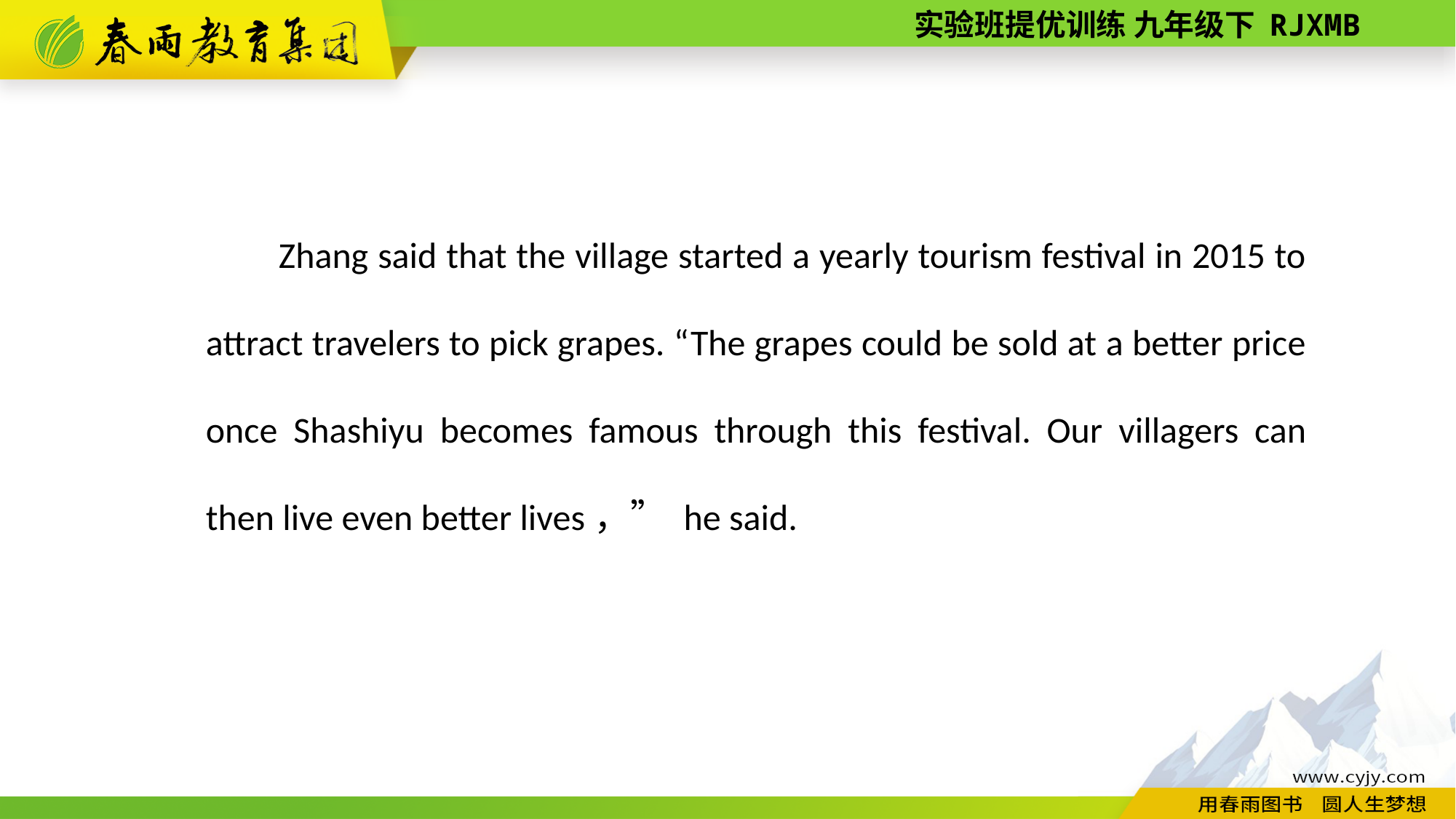

Zhang said that the village started a yearly tourism festival in 2015 to attract travelers to pick grapes. “The grapes could be sold at a better price once Shashiyu becomes famous through this festival. Our villagers can then live even better lives，” he said.